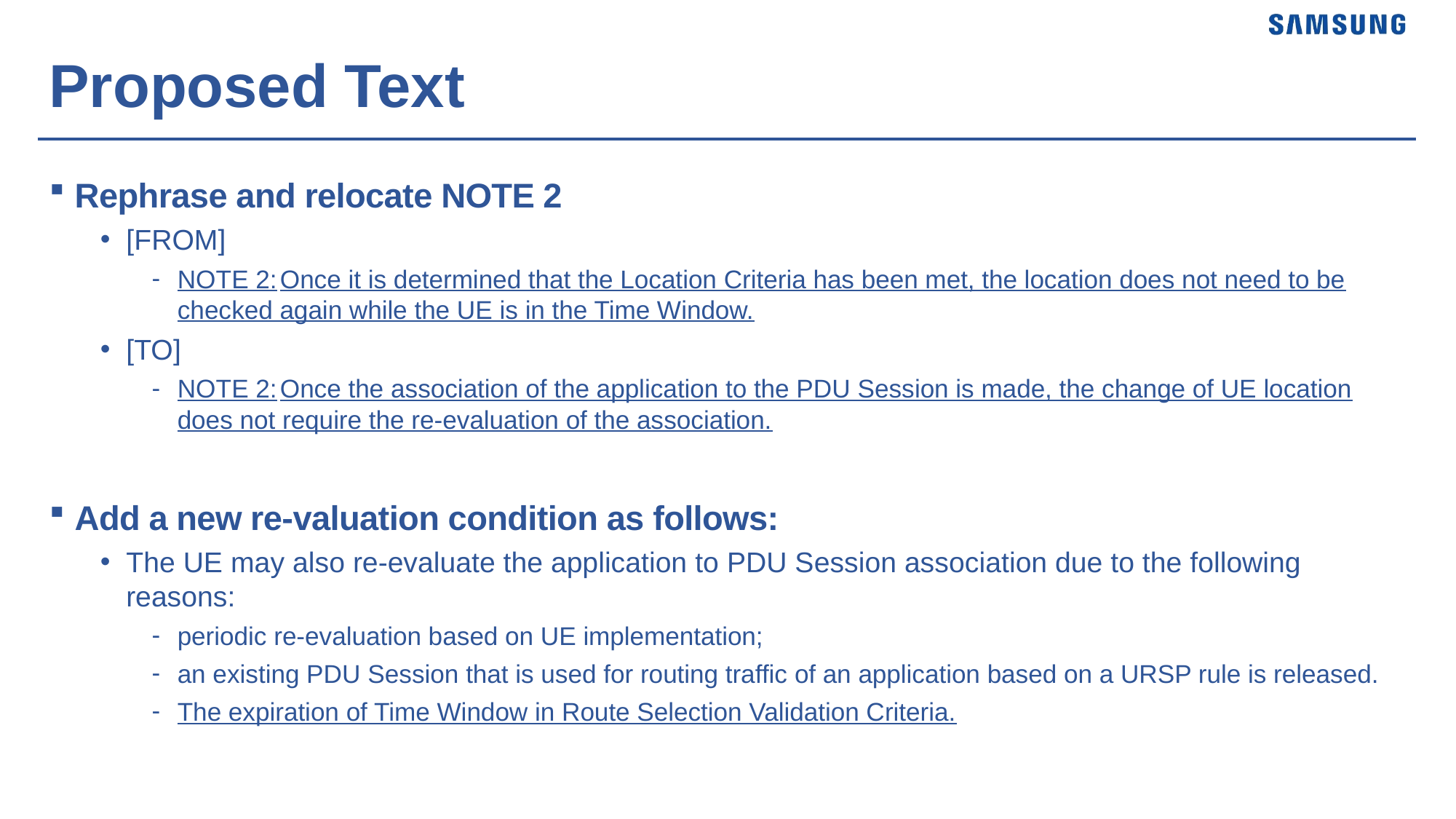

# Proposed Text
Rephrase and relocate NOTE 2
[FROM]
NOTE 2:	Once it is determined that the Location Criteria has been met, the location does not need to be checked again while the UE is in the Time Window.
[TO]
NOTE 2:	Once the association of the application to the PDU Session is made, the change of UE location does not require the re-evaluation of the association.

Add a new re-valuation condition as follows:
The UE may also re-evaluate the application to PDU Session association due to the following reasons:
periodic re-evaluation based on UE implementation;
an existing PDU Session that is used for routing traffic of an application based on a URSP rule is released.
The expiration of Time Window in Route Selection Validation Criteria.